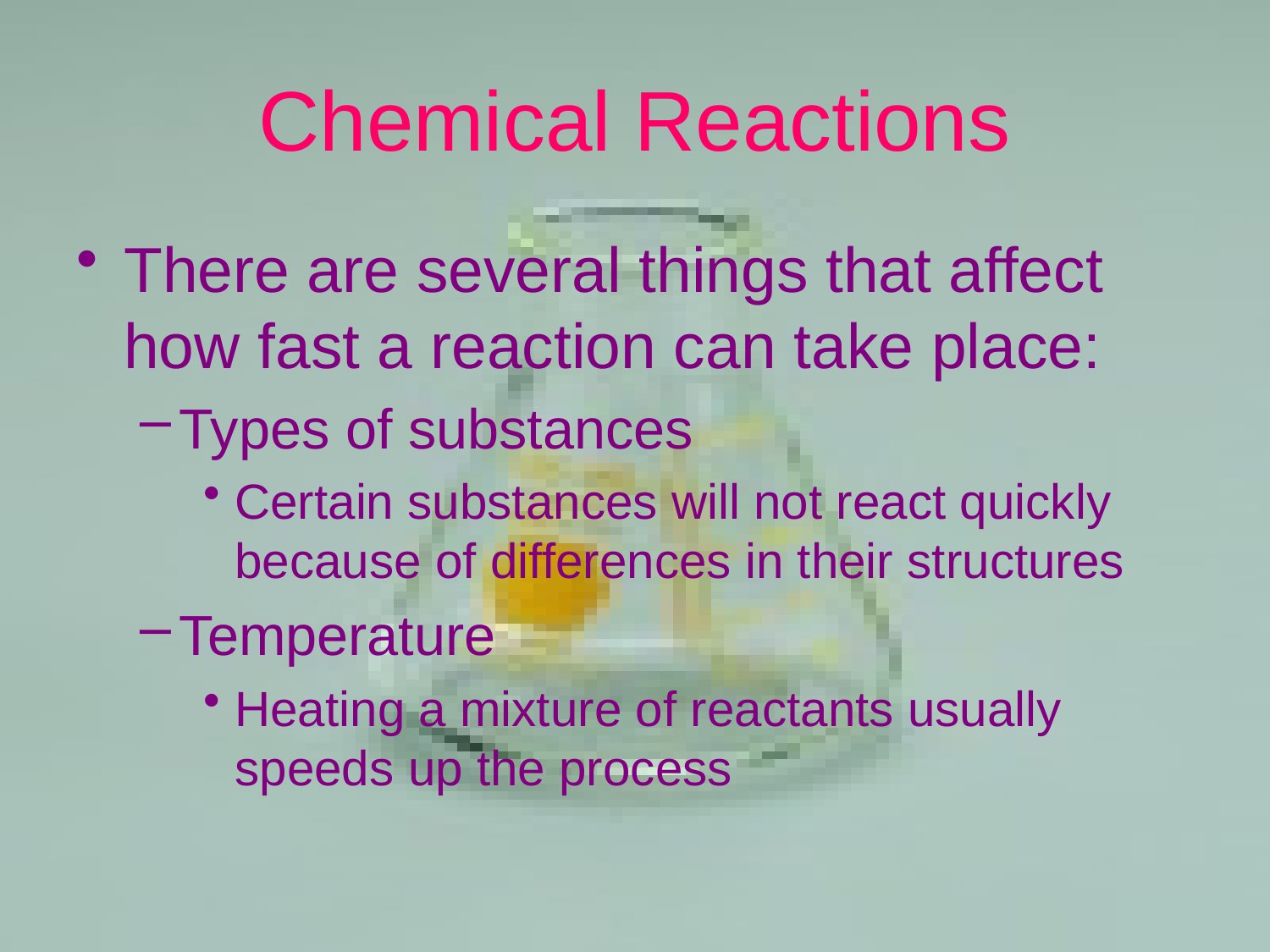

# Chemical Reactions
There are several things that affect how fast a reaction can take place:
Types of substances
Certain substances will not react quickly because of differences in their structures
Temperature
Heating a mixture of reactants usually speeds up the process